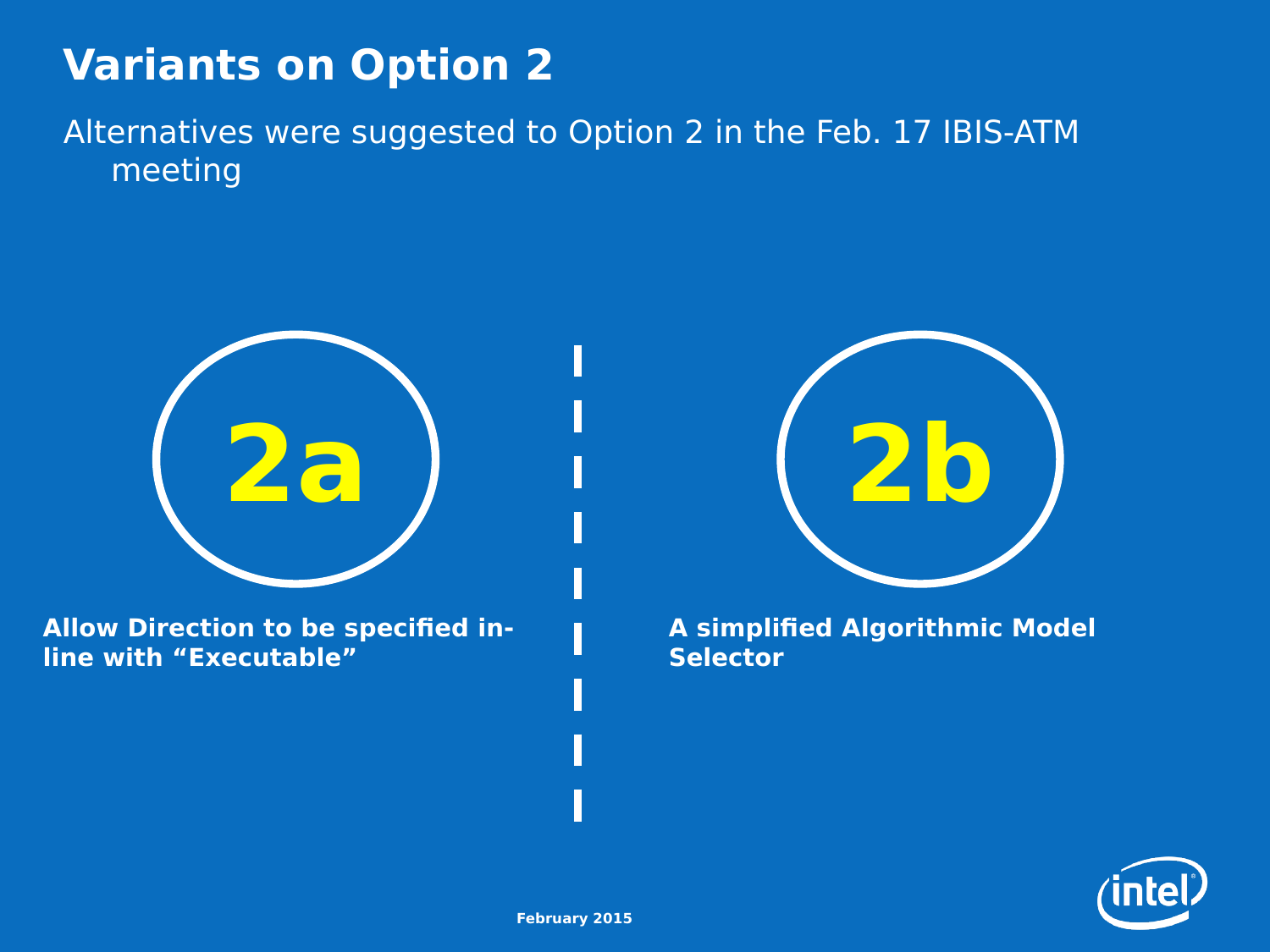

# Variants on Option 2
Alternatives were suggested to Option 2 in the Feb. 17 IBIS-ATM meeting
2a
2b
Allow Direction to be specified in-line with “Executable”
A simplified Algorithmic Model Selector

February 2015